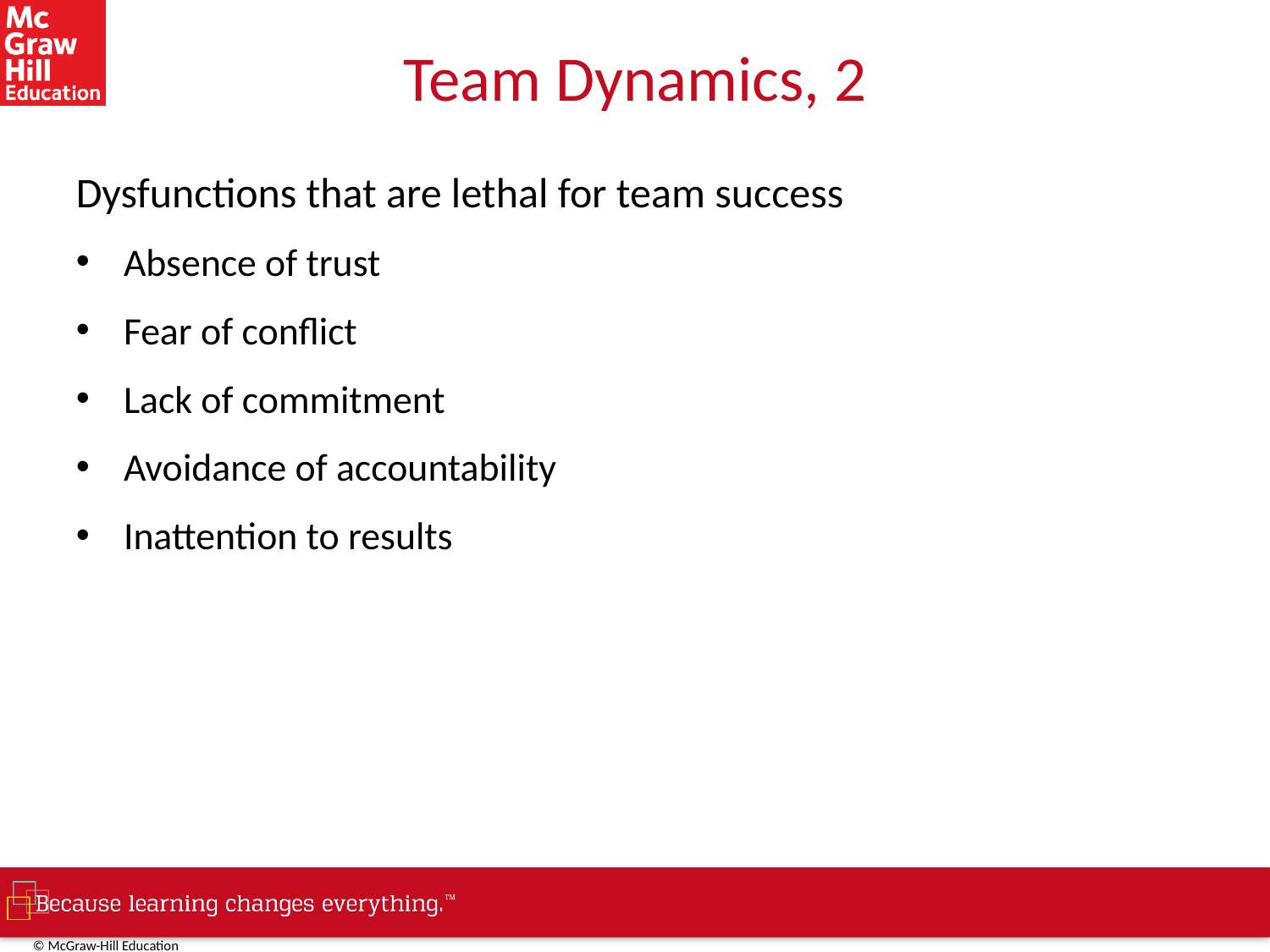

# Team Dynamics, 2
Dysfunctions that are lethal for team success
Absence of trust
Fear of conflict
Lack of commitment
Avoidance of accountability
Inattention to results